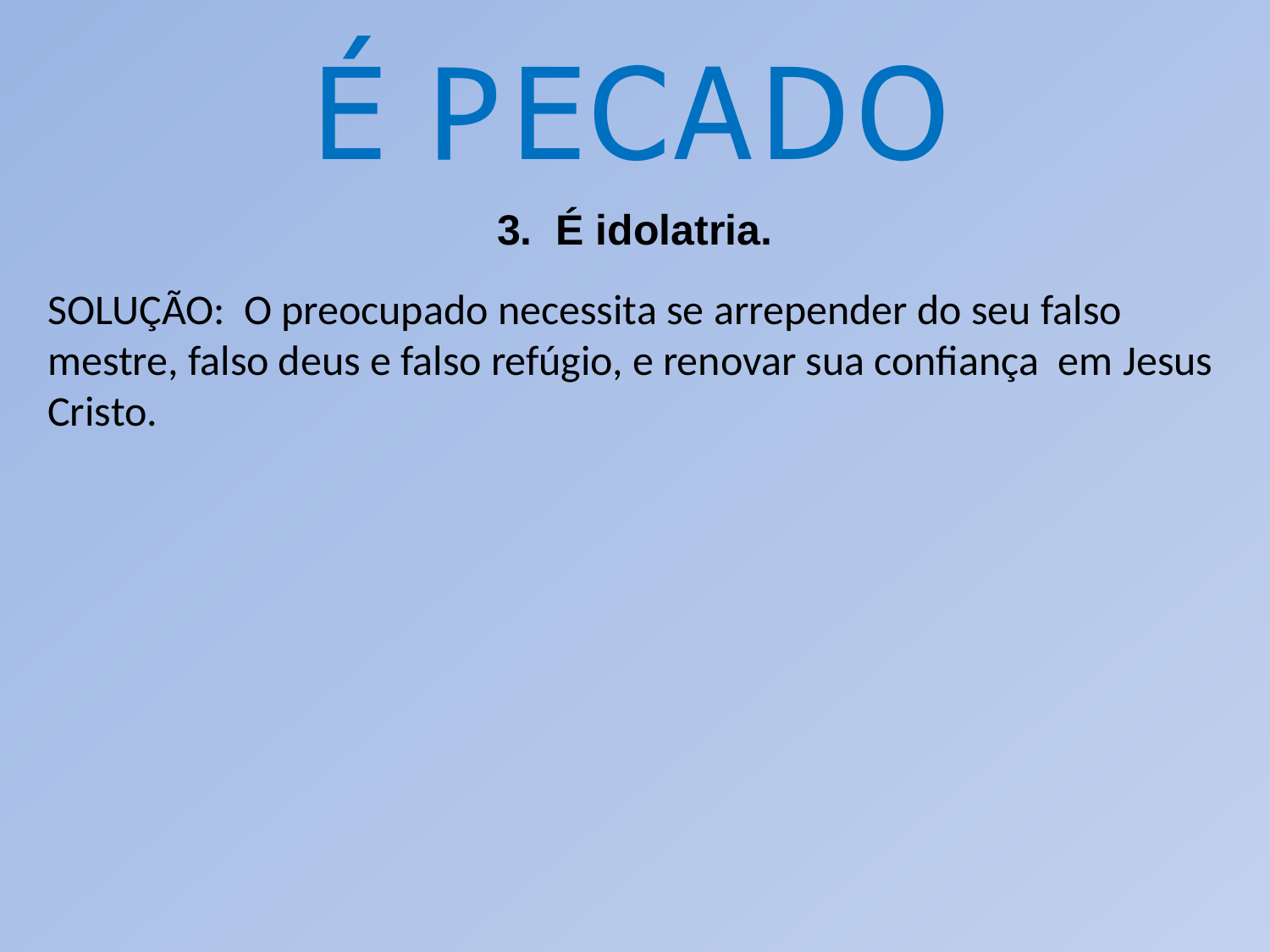

É PECADO

3.  É idolatria.

SOLUÇÃO:  O preocupado necessita se arrepender do seu falso mestre, falso deus e falso refúgio, e renovar sua confiança  em Jesus Cristo.